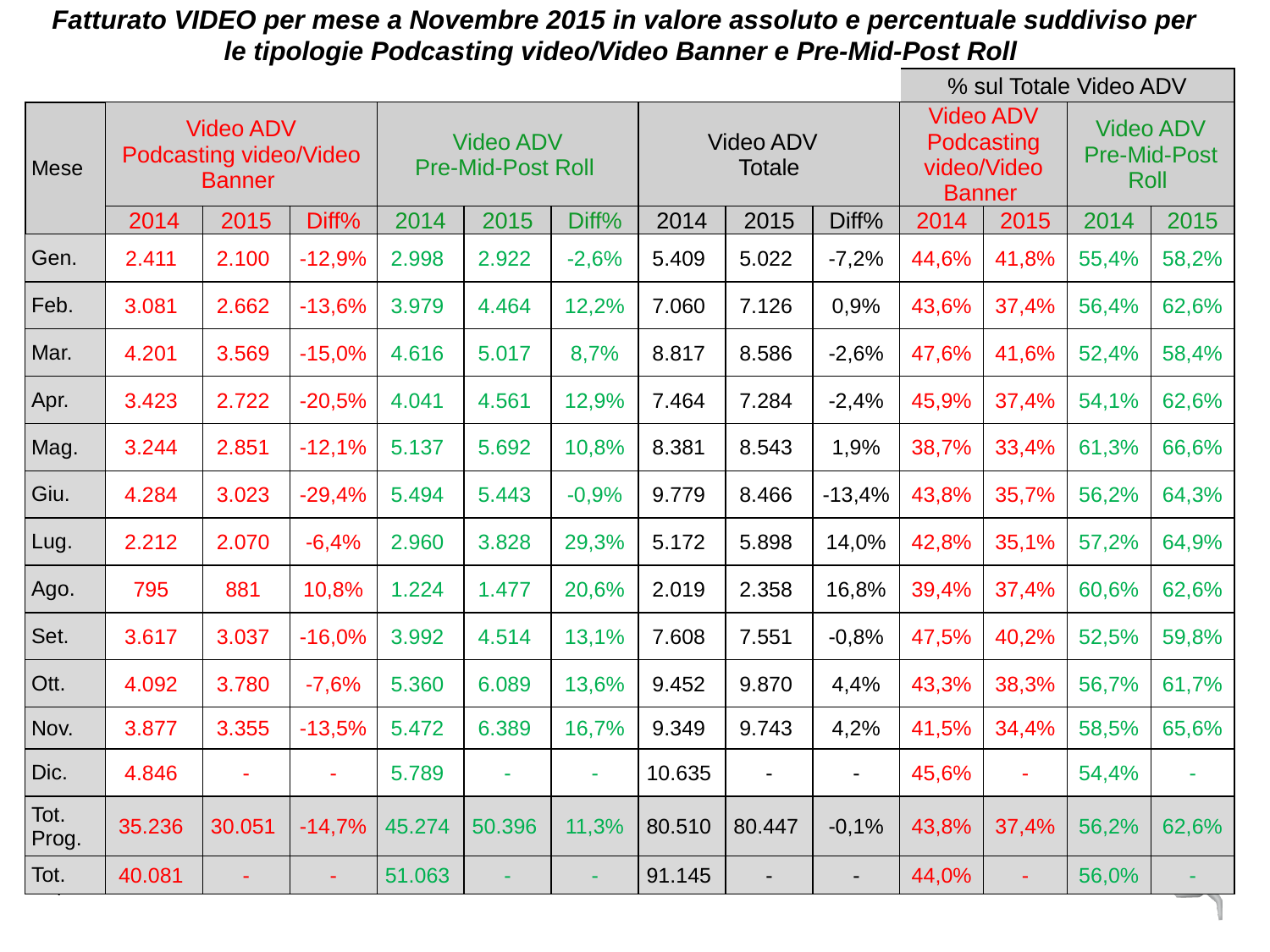

Fatturato VIDEO per mese a Novembre 2015 in valore assoluto e percentuale suddiviso per le tipologie Podcasting video/Video Banner e Pre-Mid-Post Roll

|  |  |  |  |  |  |  |  |  |  | % sul Totale Video ADV |  |  |  |
| --- | --- | --- | --- | --- | --- | --- | --- | --- | --- | --- | --- | --- | --- |
| Mese | Video ADV Podcasting video/Video Banner |  |  | Video ADV Pre-Mid-Post Roll |  |  | Video ADV Totale |  |  | Video ADV Podcasting video/Video Banner |  | Video ADV Pre-Mid-Post Roll |  |
|  | 2014 | 2015 | Diff% | 2014 | 2015 | Diff% | 2014 | 2015 | Diff% | 2014 | 2015 | 2014 | 2015 |
| Gen. | 2.411 | 2.100 | -12,9% | 2.998 | 2.922 | -2,6% | 5.409 | 5.022 | -7,2% | 44,6% | 41,8% | 55,4% | 58,2% |
| Feb. | 3.081 | 2.662 | -13,6% | 3.979 | 4.464 | 12,2% | 7.060 | 7.126 | 0,9% | 43,6% | 37,4% | 56,4% | 62,6% |
| Mar. | 4.201 | 3.569 | -15,0% | 4.616 | 5.017 | 8,7% | 8.817 | 8.586 | -2,6% | 47,6% | 41,6% | 52,4% | 58,4% |
| Apr. | 3.423 | 2.722 | -20,5% | 4.041 | 4.561 | 12,9% | 7.464 | 7.284 | -2,4% | 45,9% | 37,4% | 54,1% | 62,6% |
| Mag. | 3.244 | 2.851 | -12,1% | 5.137 | 5.692 | 10,8% | 8.381 | 8.543 | 1,9% | 38,7% | 33,4% | 61,3% | 66,6% |
| Giu. | 4.284 | 3.023 | -29,4% | 5.494 | 5.443 | -0,9% | 9.779 | 8.466 | -13,4% | 43,8% | 35,7% | 56,2% | 64,3% |
| Lug. | 2.212 | 2.070 | -6,4% | 2.960 | 3.828 | 29,3% | 5.172 | 5.898 | 14,0% | 42,8% | 35,1% | 57,2% | 64,9% |
| Ago. | 795 | 881 | 10,8% | 1.224 | 1.477 | 20,6% | 2.019 | 2.358 | 16,8% | 39,4% | 37,4% | 60,6% | 62,6% |
| Set. | 3.617 | 3.037 | -16,0% | 3.992 | 4.514 | 13,1% | 7.608 | 7.551 | -0,8% | 47,5% | 40,2% | 52,5% | 59,8% |
| Ott. | 4.092 | 3.780 | -7,6% | 5.360 | 6.089 | 13,6% | 9.452 | 9.870 | 4,4% | 43,3% | 38,3% | 56,7% | 61,7% |
| Nov. | 3.877 | 3.355 | -13,5% | 5.472 | 6.389 | 16,7% | 9.349 | 9.743 | 4,2% | 41,5% | 34,4% | 58,5% | 65,6% |
| Dic. | 4.846 | - | - | 5.789 | - | - | 10.635 | - | - | 45,6% | - | 54,4% | - |
| Tot. Prog. | 35.236 | 30.051 | -14,7% | 45.274 | 50.396 | 11,3% | 80.510 | 80.447 | -0,1% | 43,8% | 37,4% | 56,2% | 62,6% |
| Tot. | 40.081 | - | - | 51.063 | - | - | 91.145 | - | - | 44,0% | - | 56,0% | - |